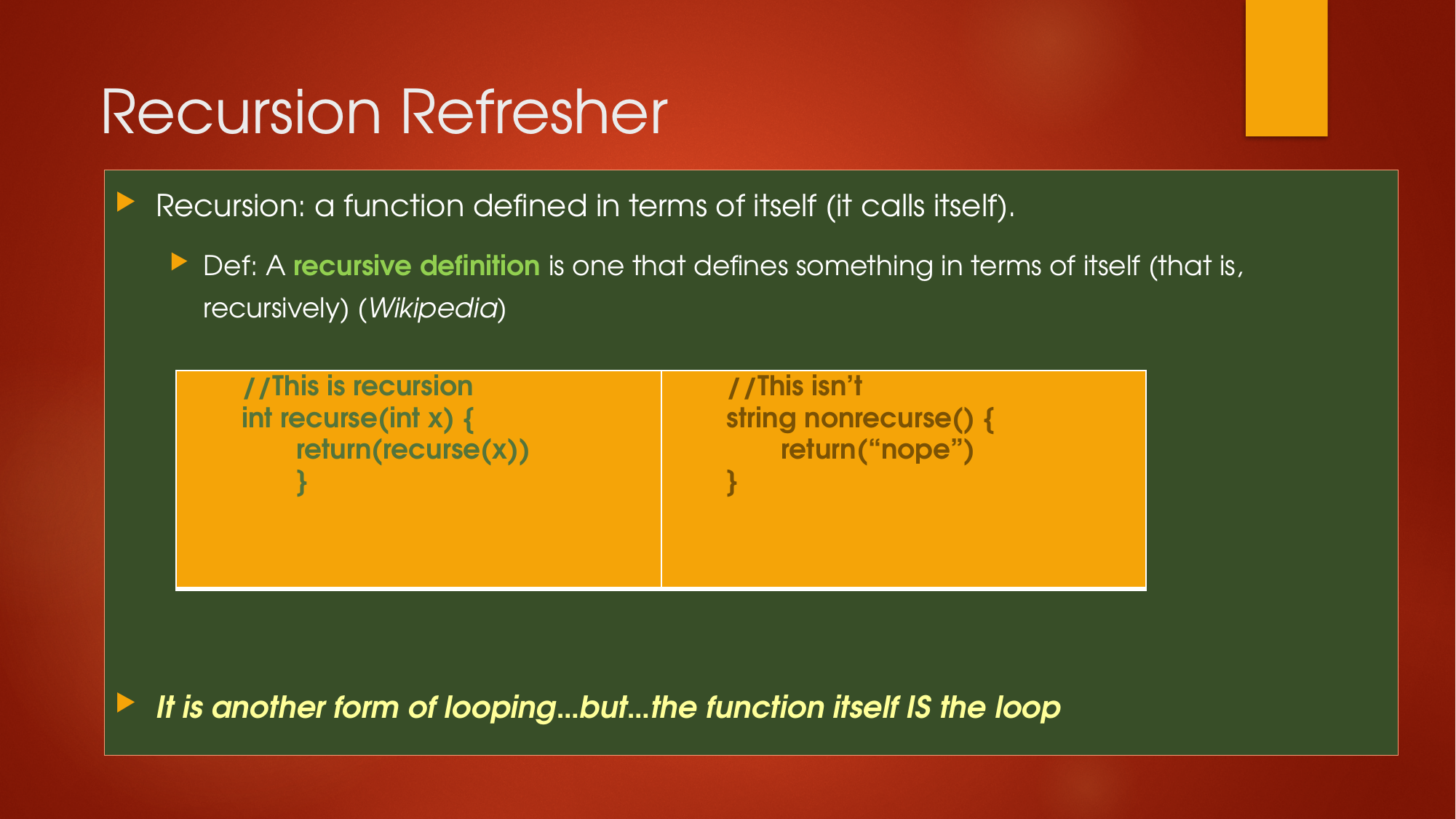

# Recursion Refresher
Recursion: a function defined in terms of itself (it calls itself).
Def: A recursive definition is one that defines something in terms of itself (that is, recursively) (Wikipedia)

It is another form of looping…but…the function itself IS the loop
| //This is recursion int recurse(int x) { return(recurse(x)) } | //This isn’t string nonrecurse() { return(“nope”) } |
| --- | --- |